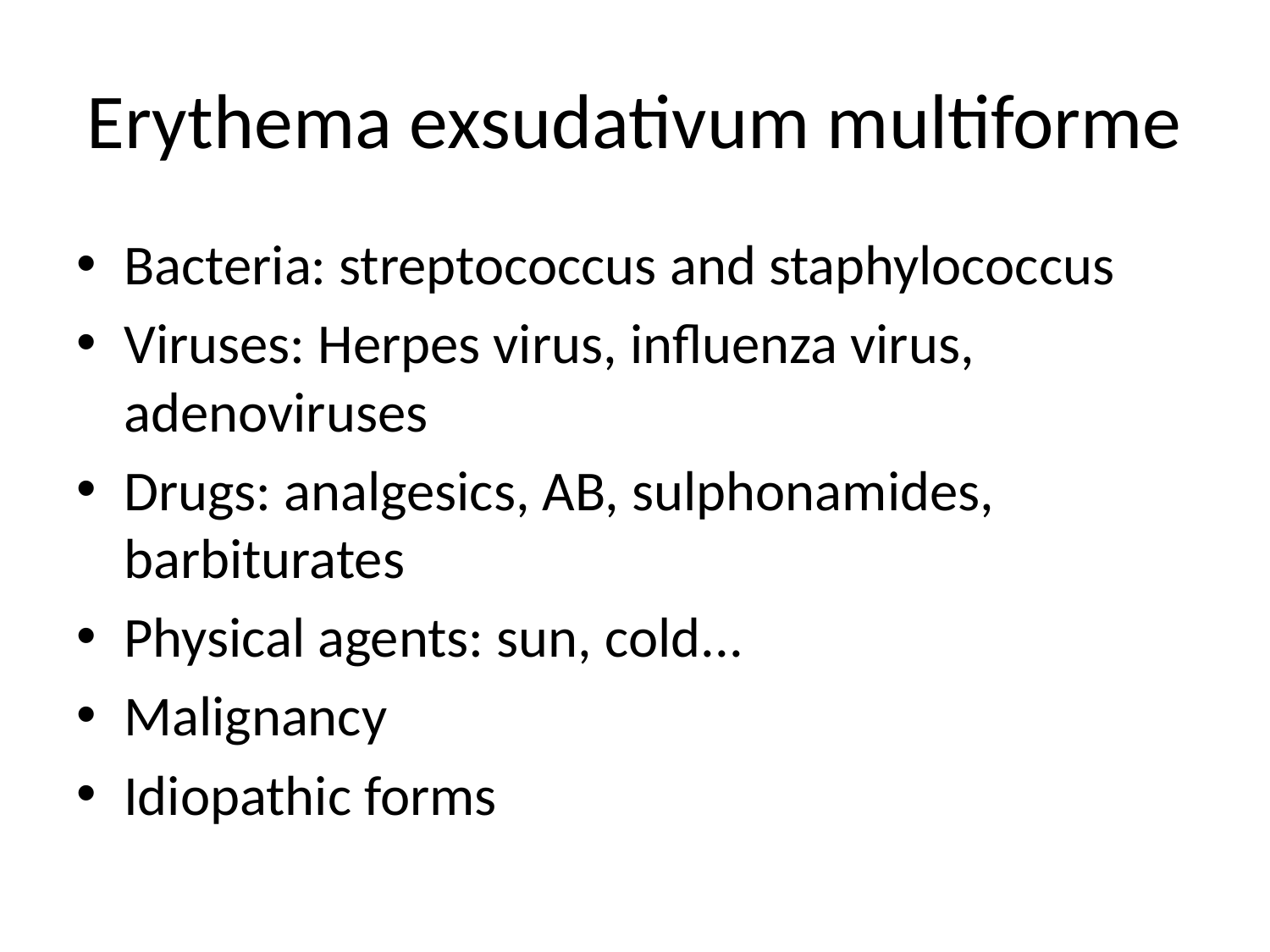

# Erythema exsudativum multiforme
Bacteria: streptococcus and staphylococcus
Viruses: Herpes virus, influenza virus, adenoviruses
Drugs: analgesics, AB, sulphonamides, barbiturates
Physical agents: sun, cold...
Malignancy
Idiopathic forms